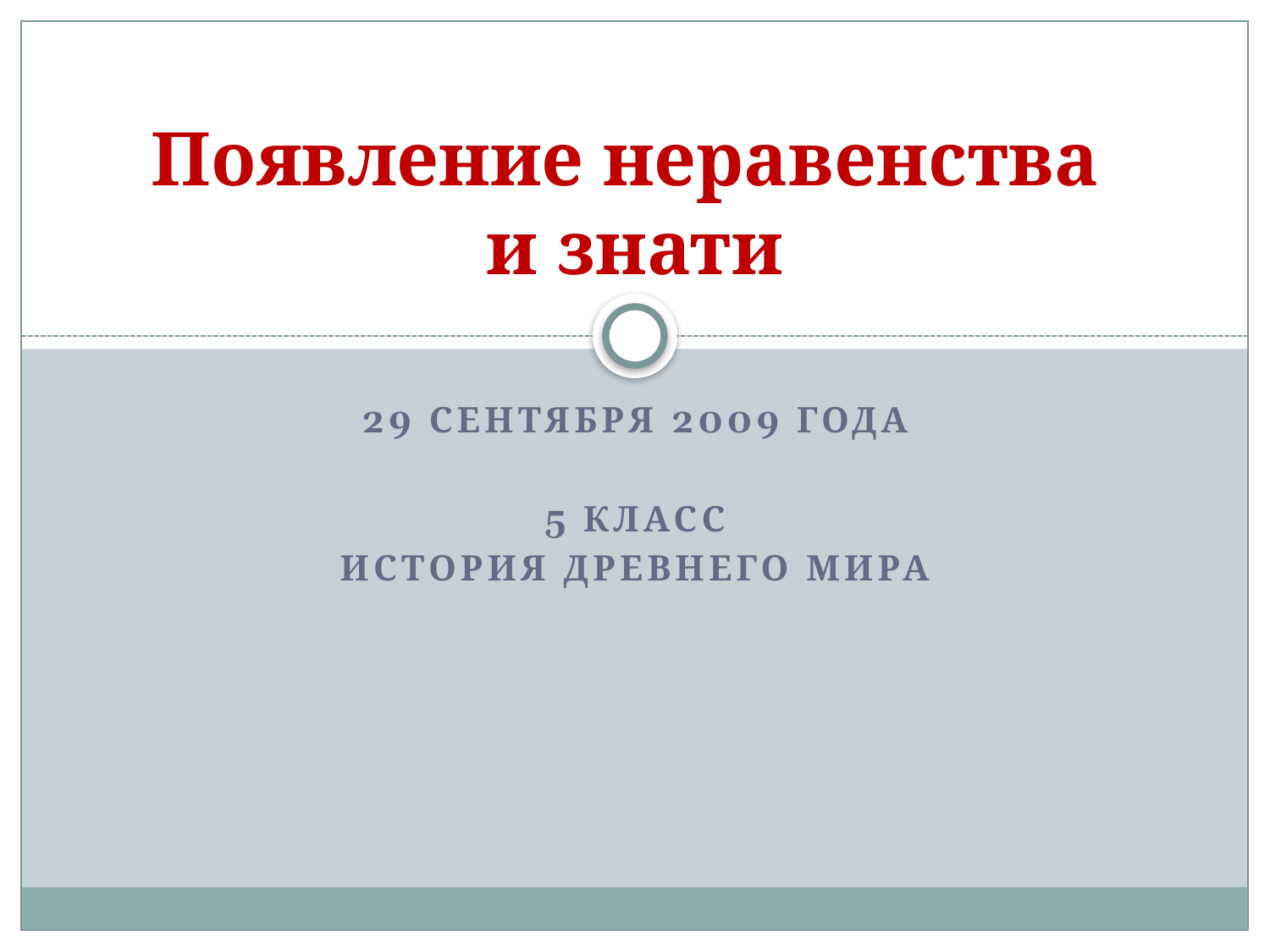

# Появление неравенства и знати
29 сентября 2009 года

5 класс
История древнего мира